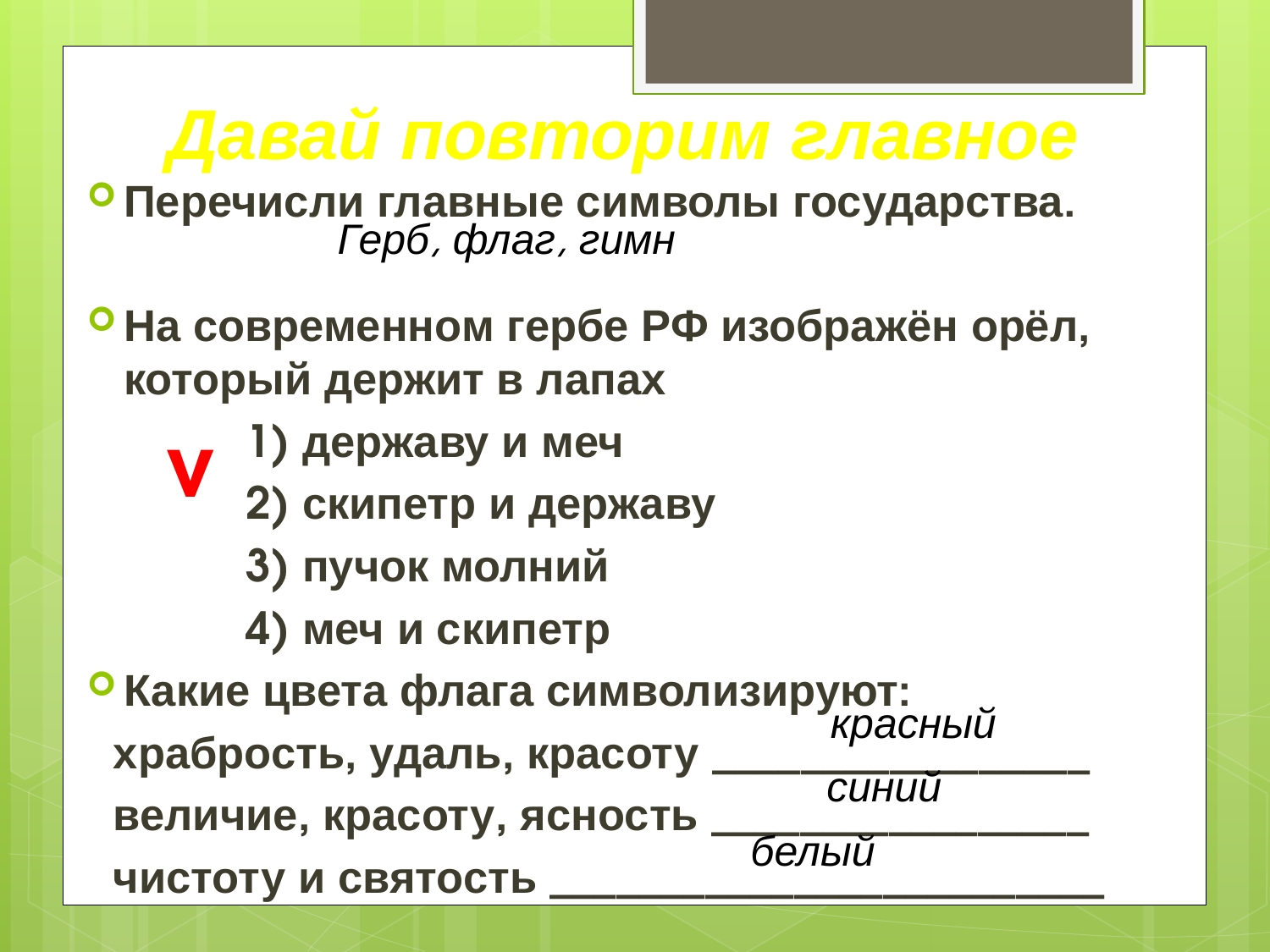

# Давай повторим главное
Перечисли главные символы государства.

На современном гербе РФ изображён орёл, который держит в лапах
1) державу и меч
2) скипетр и державу
3) пучок молний
4) меч и скипетр
Какие цвета флага символизируют:
храбрость, удаль, красоту _________________
величие, красоту, ясность _________________
чистоту и святость _________________________
Герб, флаг, гимн
v
красный
синий
белый